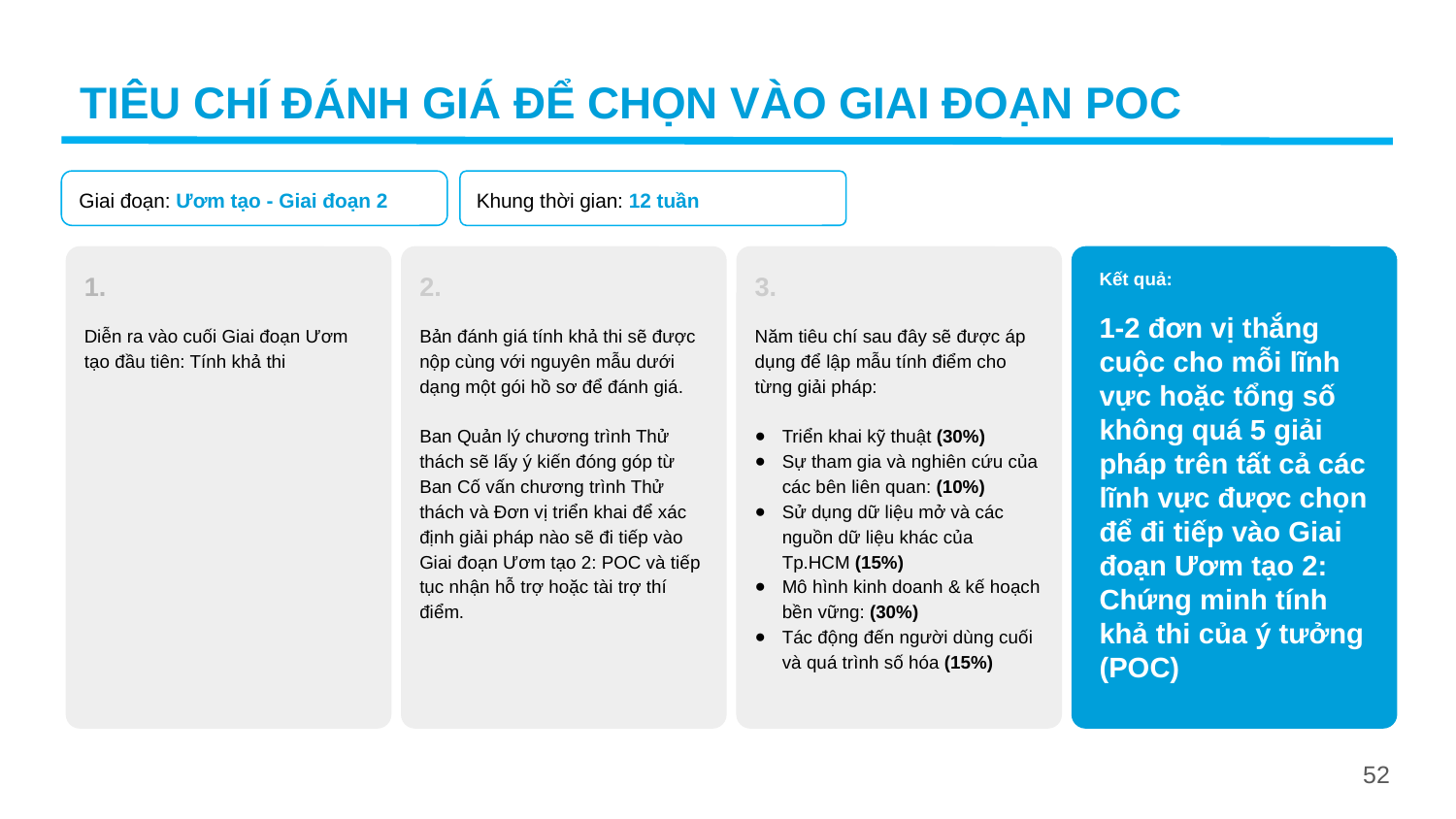

TIÊU CHÍ ĐÁNH GIÁ ĐỂ CHỌN VÀO GIAI ĐOẠN POC
Khung thời gian: 12 tuần
Giai đoạn: Ươm tạo - Giai đoạn 2
1.
Diễn ra vào cuối Giai đoạn Ươm tạo đầu tiên: Tính khả thi
2.
Bản đánh giá tính khả thi sẽ được nộp cùng với nguyên mẫu dưới dạng một gói hồ sơ để đánh giá.

Ban Quản lý chương trình Thử thách sẽ lấy ý kiến đóng góp từ Ban Cố vấn chương trình Thử thách và Đơn vị triển khai để xác định giải pháp nào sẽ đi tiếp vào Giai đoạn Ươm tạo 2: POC và tiếp tục nhận hỗ trợ hoặc tài trợ thí điểm.
3.
Năm tiêu chí sau đây sẽ được áp dụng để lập mẫu tính điểm cho từng giải pháp:

Triển khai kỹ thuật (30%)
Sự tham gia và nghiên cứu của các bên liên quan: (10%)
Sử dụng dữ liệu mở và các nguồn dữ liệu khác của Tp.HCM (15%)
Mô hình kinh doanh & kế hoạch bền vững: (30%)
Tác động đến người dùng cuối và quá trình số hóa (15%)
Kết quả:
1-2 đơn vị thắng cuộc cho mỗi lĩnh vực hoặc tổng số không quá 5 giải pháp trên tất cả các lĩnh vực được chọn để đi tiếp vào Giai đoạn Ươm tạo 2: Chứng minh tính khả thi của ý tưởng (POC)
52